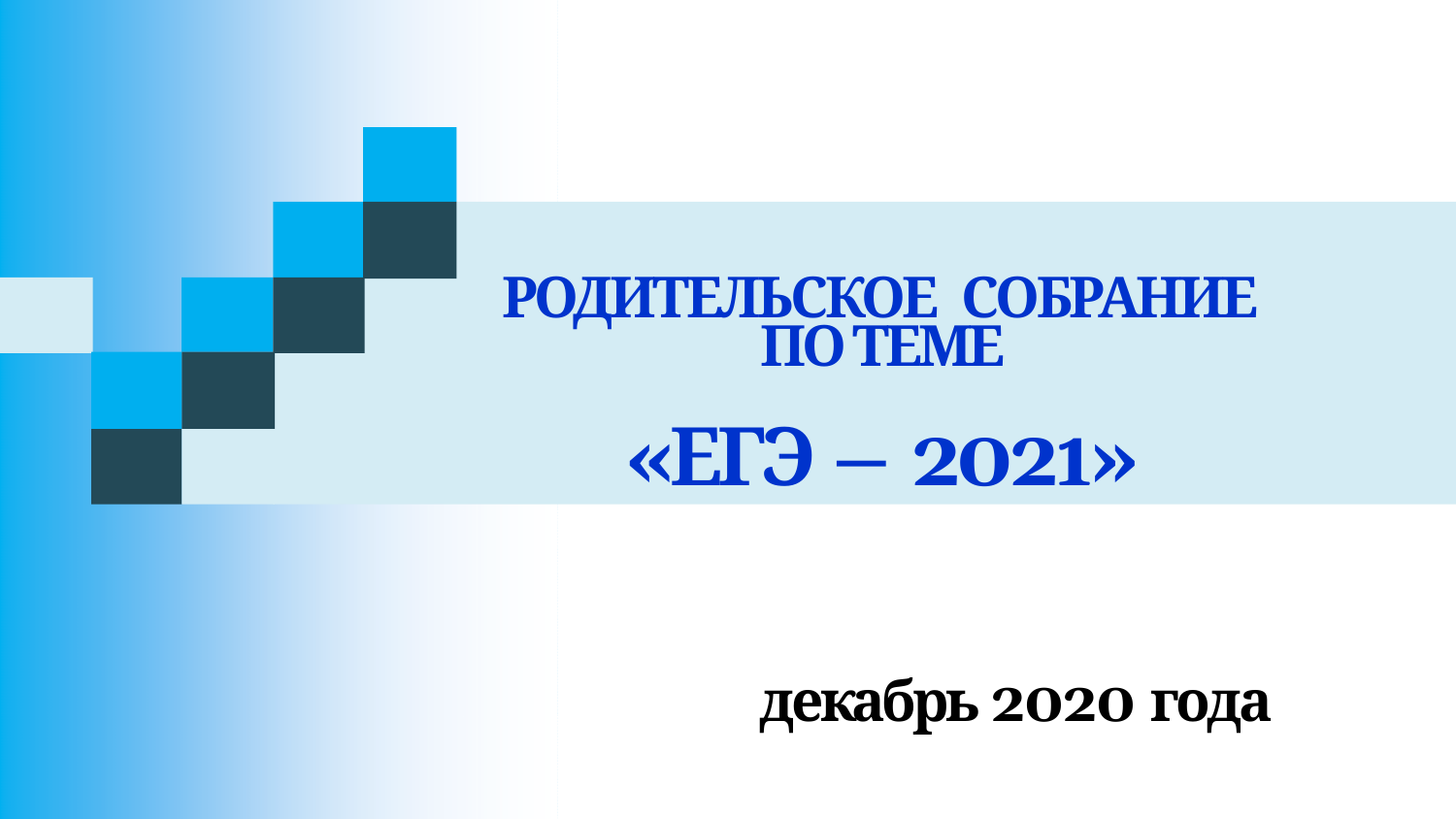

РОДИТЕЛЬСКОЕ  СОБРАНИЕ  ПО ТЕМЕ
«ЕГЭ – 2021»

декабрь 2020 года